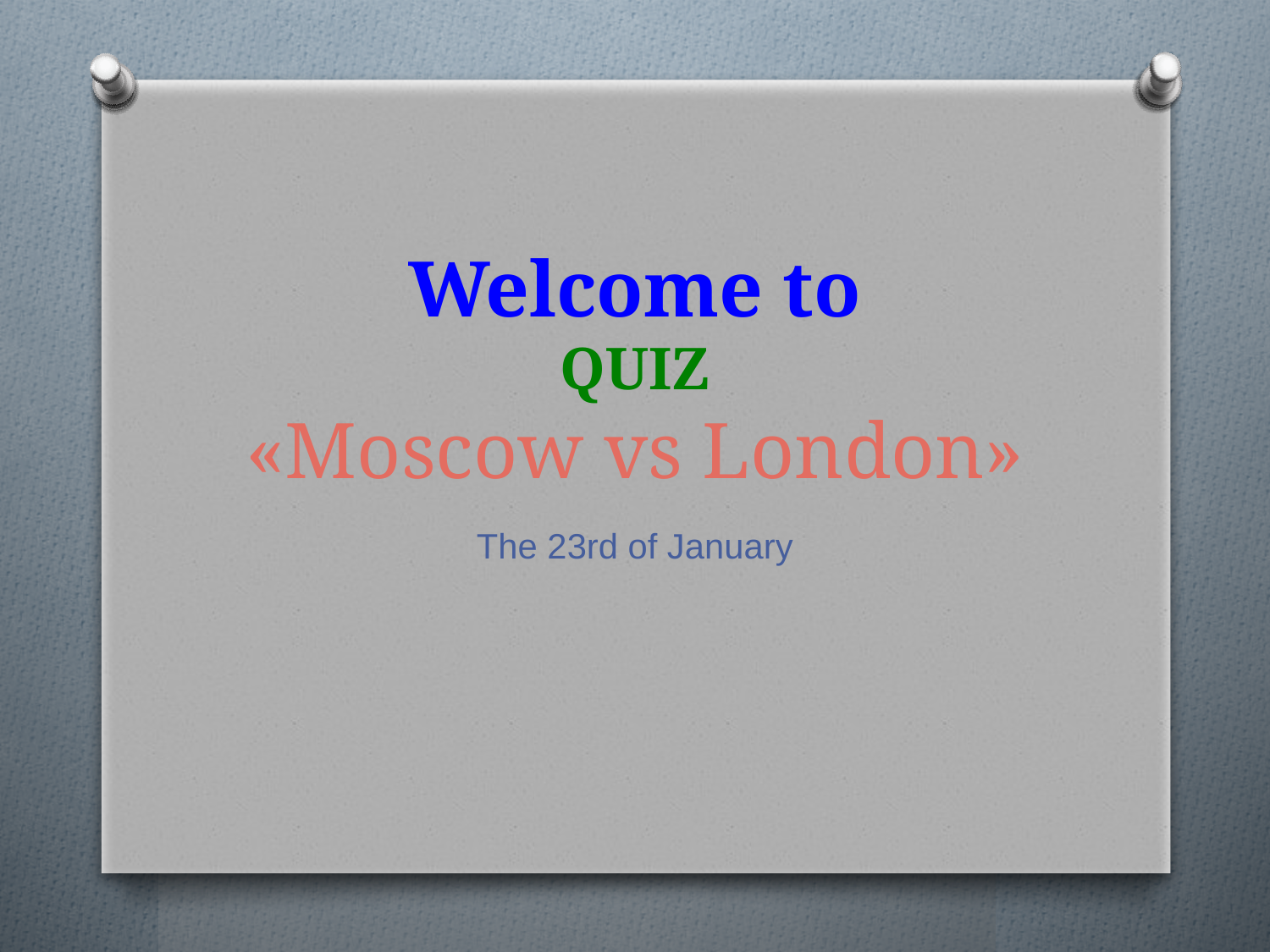

# Welcome to QUIZ «Moscow vs London»
The 23rd of January